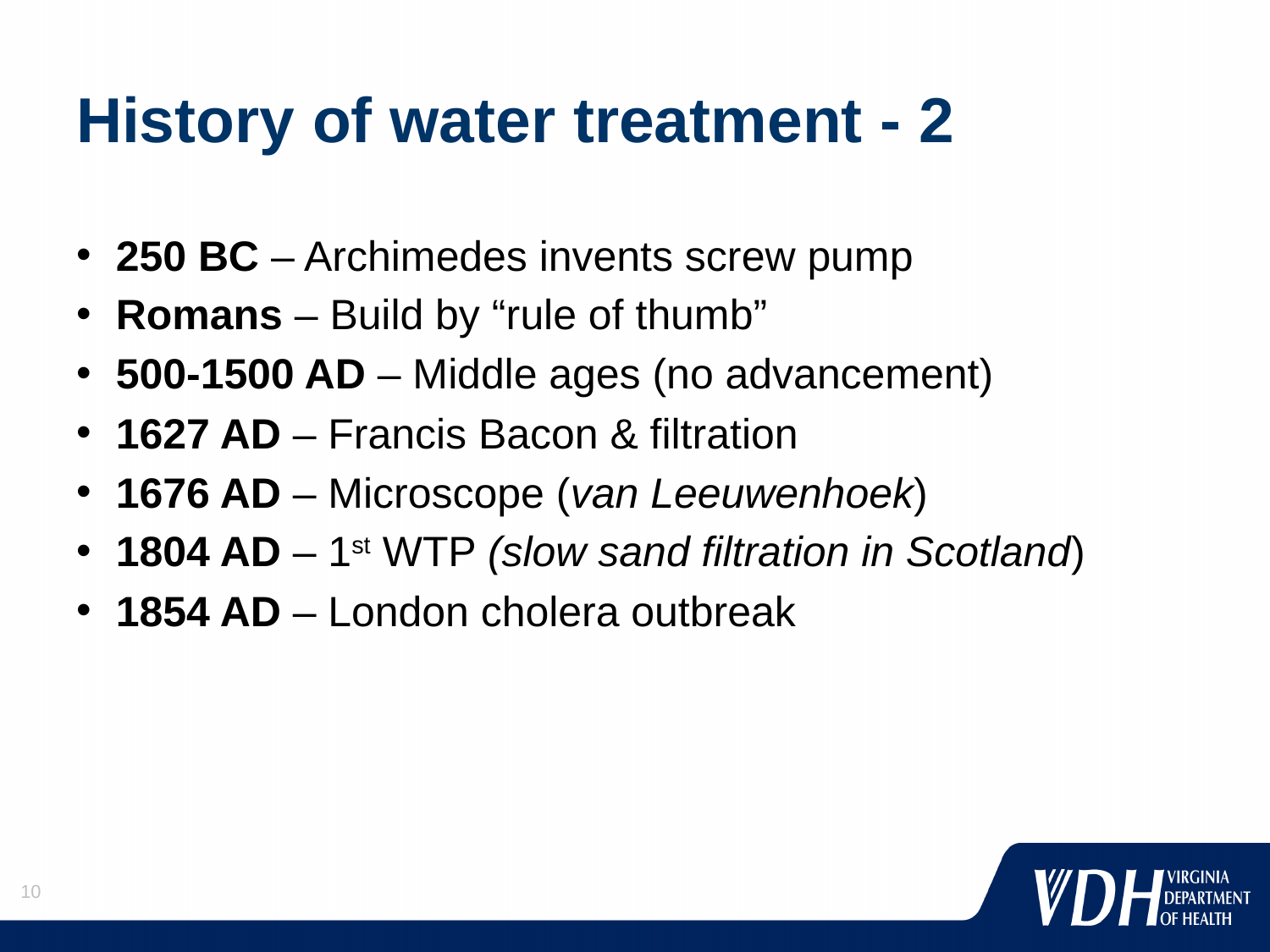

# History of water treatment - 2
250 BC – Archimedes invents screw pump
Romans – Build by “rule of thumb”
500-1500 AD – Middle ages (no advancement)
1627 AD – Francis Bacon & filtration
1676 AD – Microscope (van Leeuwenhoek)
1804 AD – 1st WTP (slow sand filtration in Scotland)
1854 AD – London cholera outbreak

10